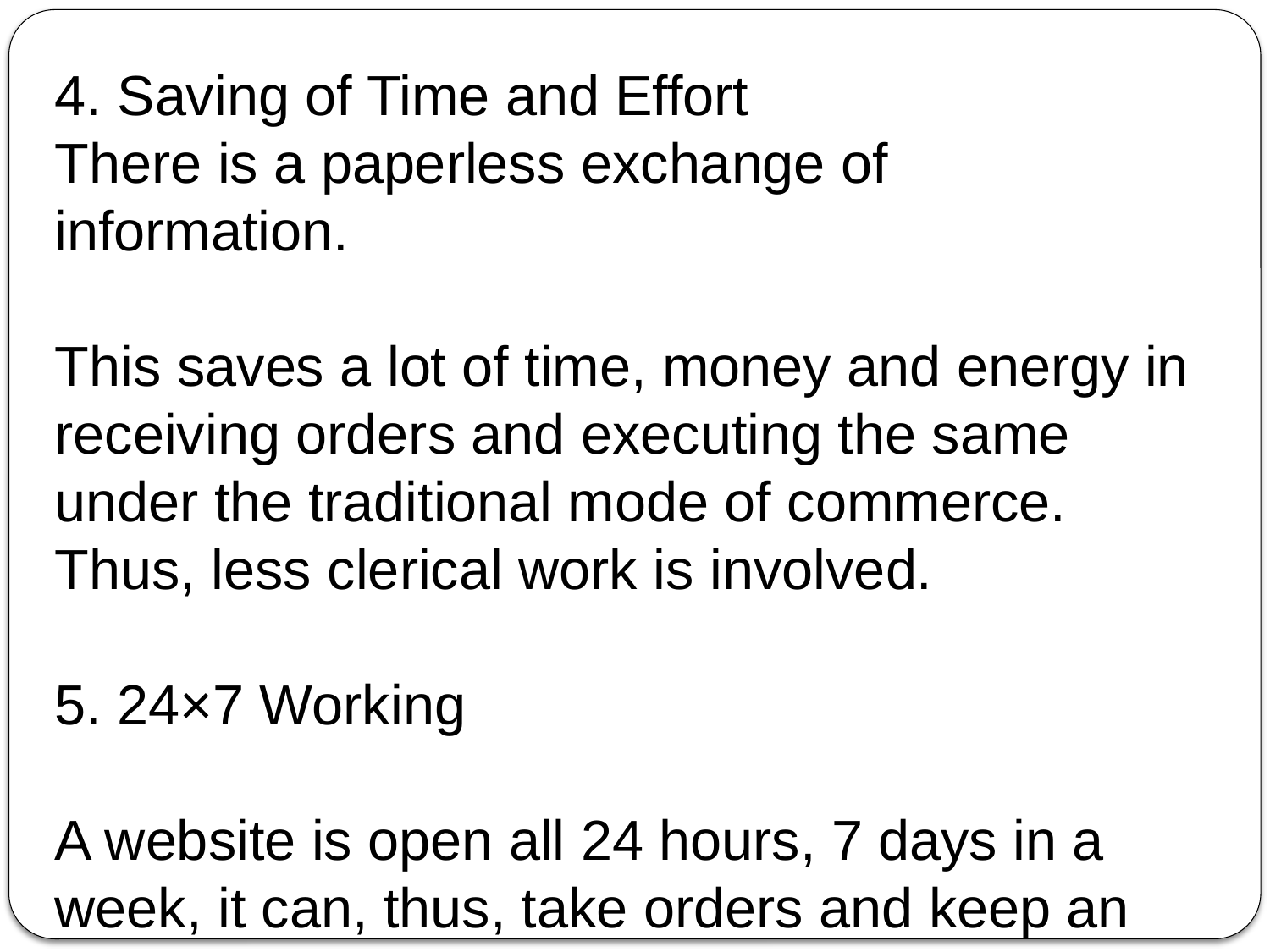

4. Saving of Time and Effort
There is a paperless exchange of information.

This saves a lot of time, money and energy in receiving orders and executing the same under the traditional mode of commerce. Thus, less clerical work is involved.

5. 24×7 Working

A website is open all 24 hours, 7 days in a week, it can, thus, take orders and keep an eye on delivery of goods and receive payments at any time.